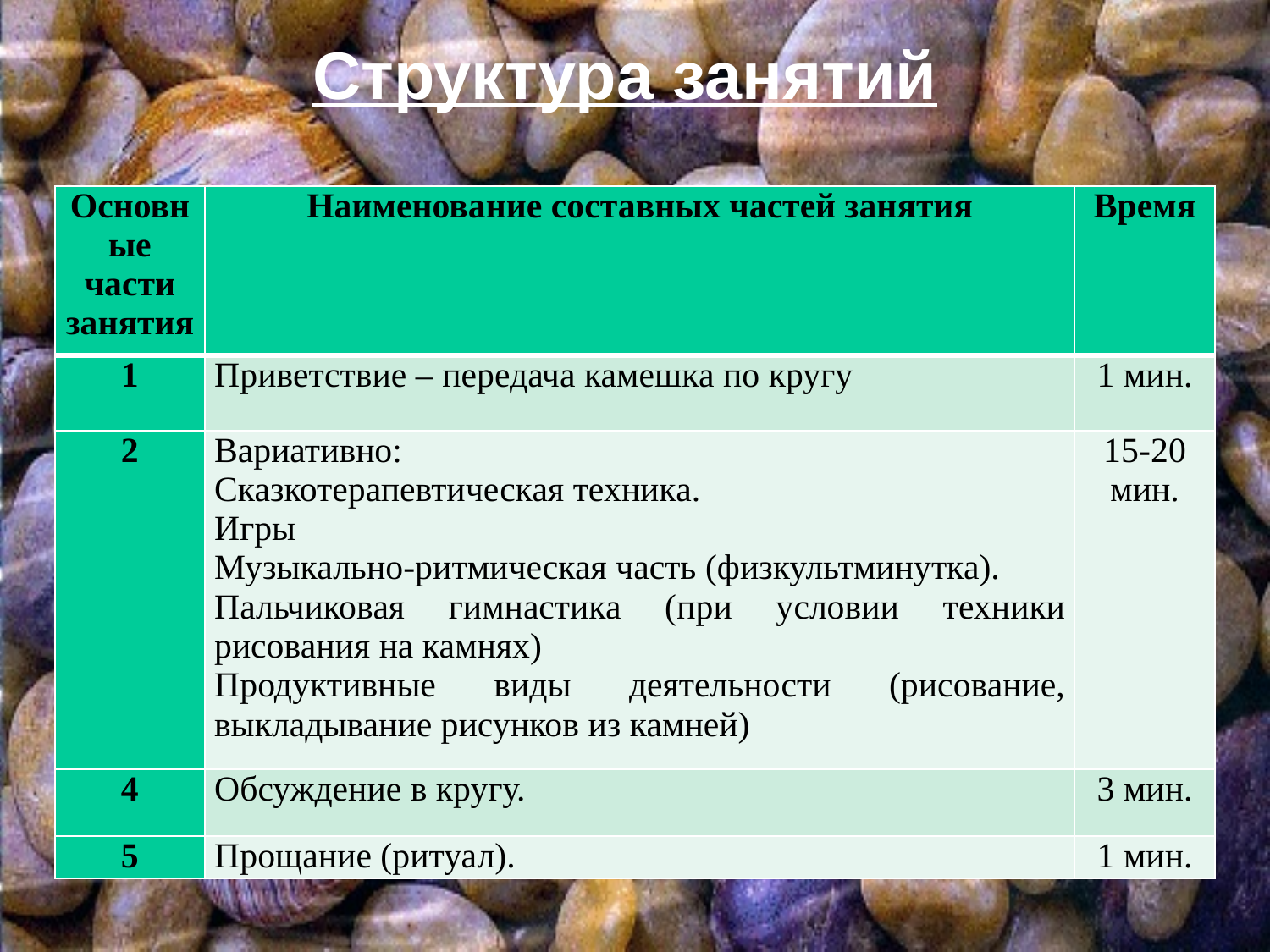

Структура занятий

| Основные части занятия | Наименование составных частей занятия | Время |
| --- | --- | --- |
| 1 | Приветствие – передача камешка по кругу | 1 мин. |
| 2 | Вариативно: Сказкотерапевтическая техника. Игры Музыкально-ритмическая часть (физкультминутка). Пальчиковая гимнастика (при условии техники рисования на камнях) Продуктивные виды деятельности (рисование, выкладывание рисунков из камней) | 15-20 мин. |
| 4 | Обсуждение в кругу. | 3 мин. |
| 5 | Прощание (ритуал). | 1 мин. |